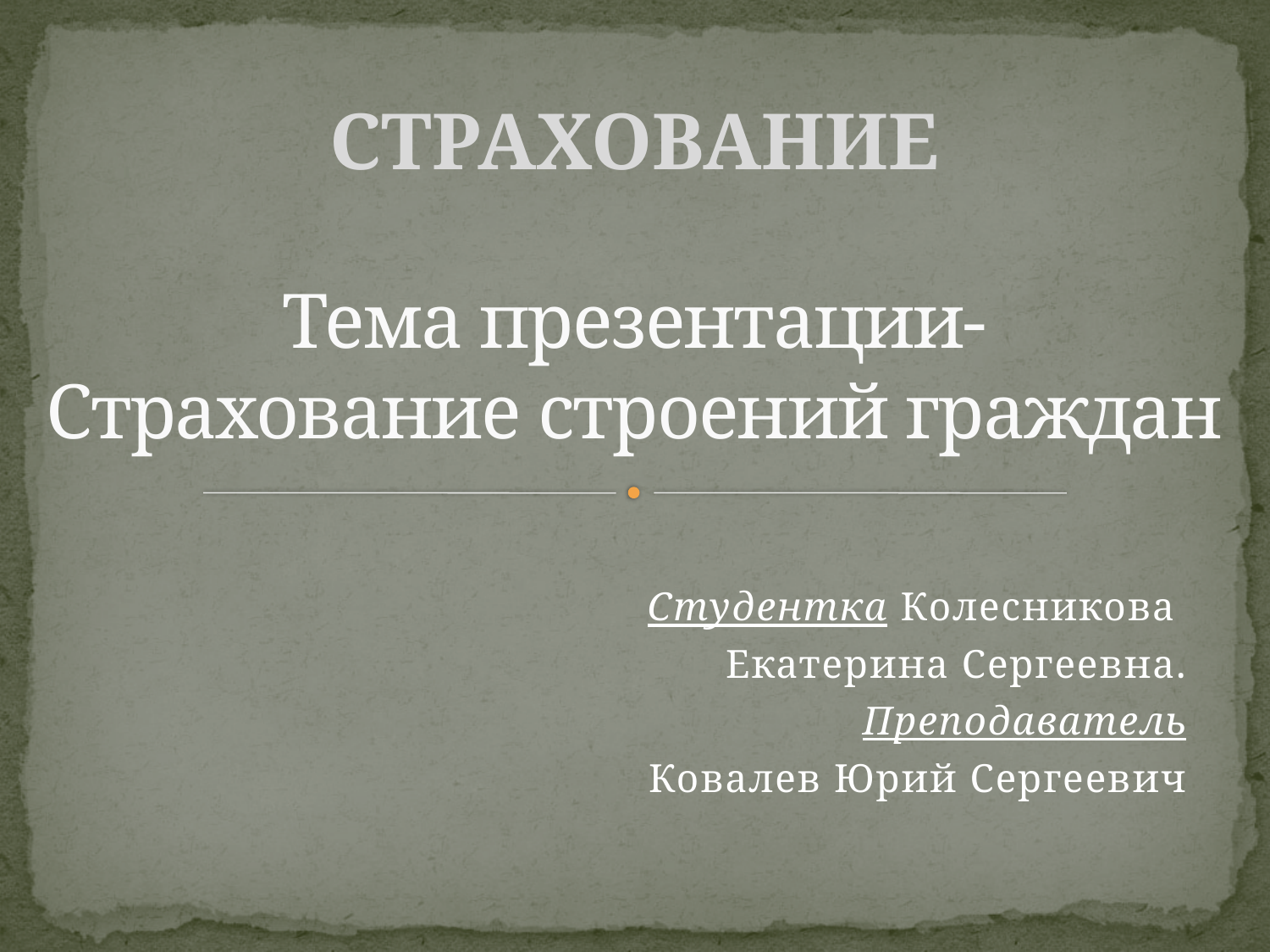

СТРАХОВАНИЕ
# Тема презентации- Страхование строений граждан
Студентка Колесникова
Екатерина Сергеевна.
Преподаватель
 Ковалев Юрий Сергеевич